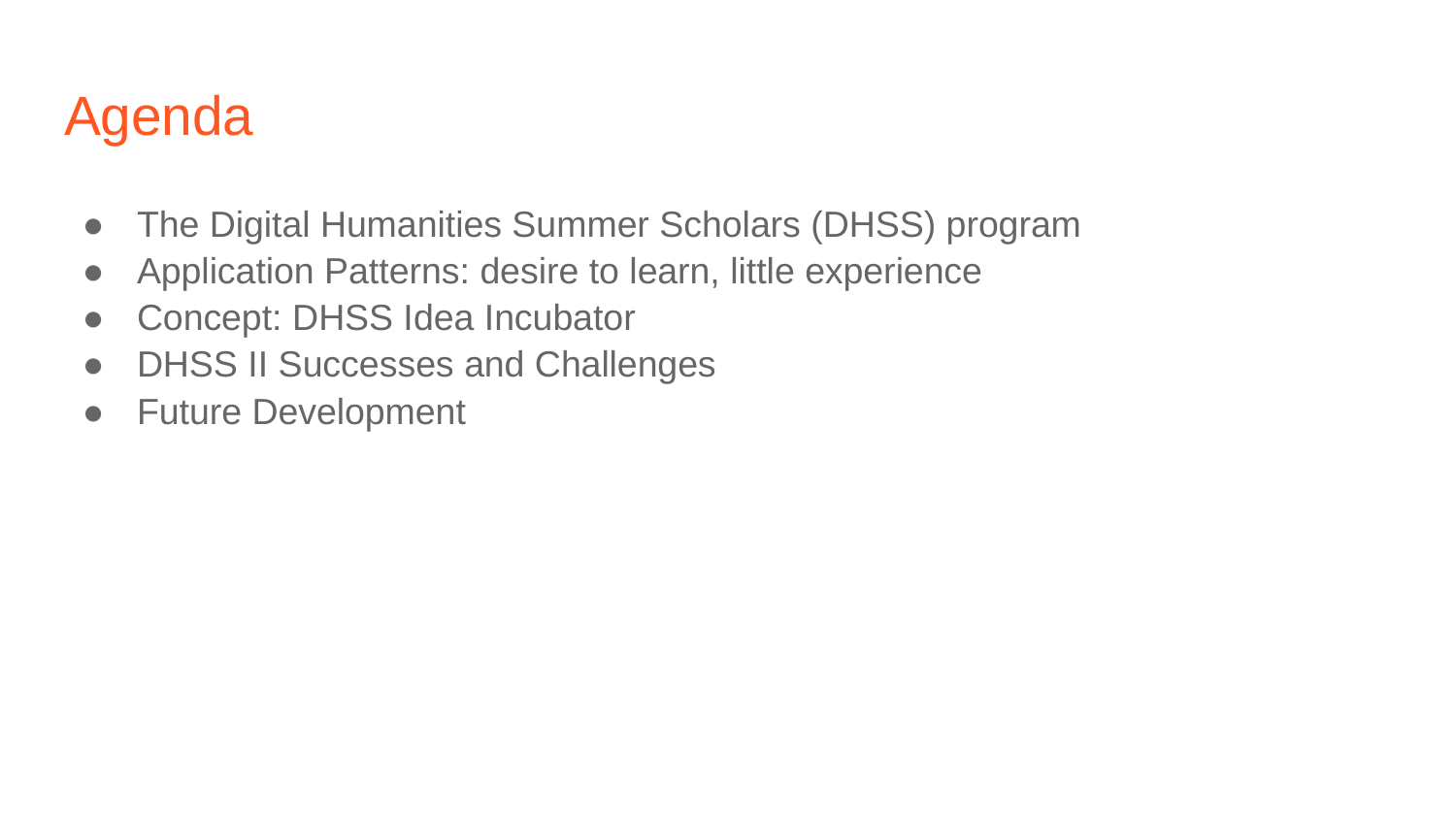

# Agenda
The Digital Humanities Summer Scholars (DHSS) program
Application Patterns: desire to learn, little experience
Concept: DHSS Idea Incubator
DHSS II Successes and Challenges
Future Development